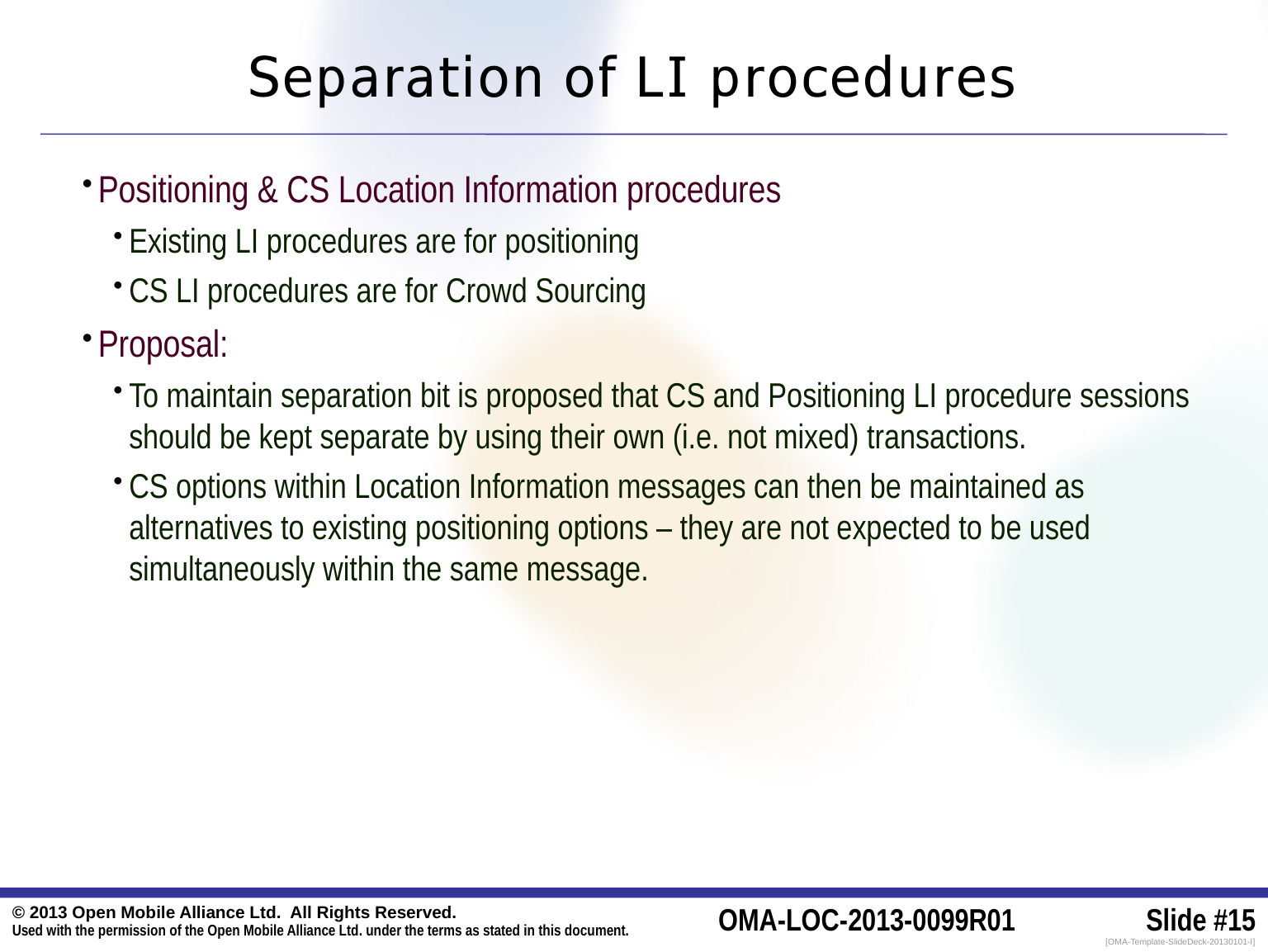

# Separation of LI procedures
Positioning & CS Location Information procedures
Existing LI procedures are for positioning
CS LI procedures are for Crowd Sourcing
Proposal:
To maintain separation bit is proposed that CS and Positioning LI procedure sessions should be kept separate by using their own (i.e. not mixed) transactions.
CS options within Location Information messages can then be maintained as alternatives to existing positioning options – they are not expected to be used simultaneously within the same message.